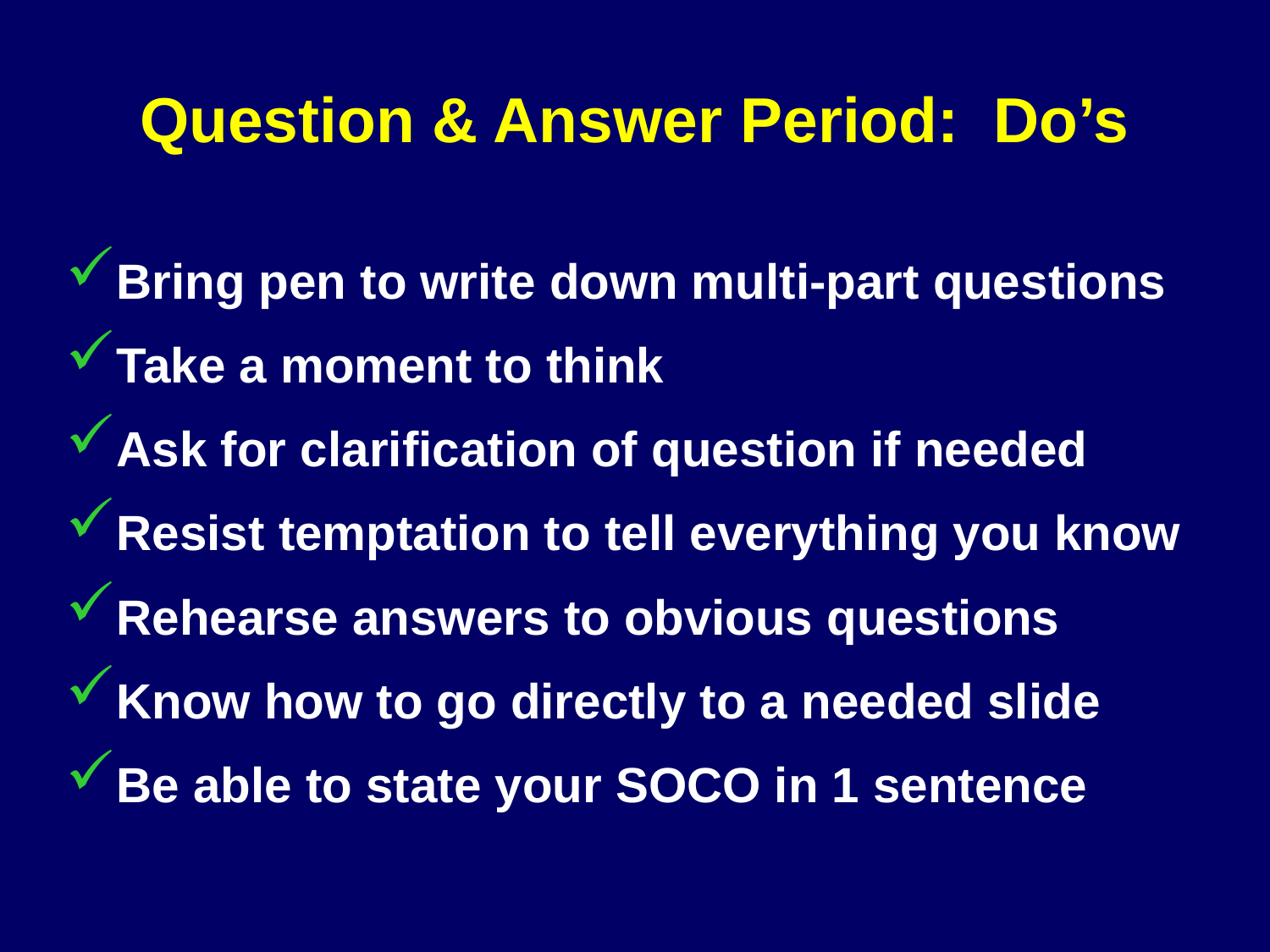

# Question & Answer Period:  Do’s
Bring pen to write down multi-part questions
Take a moment to think
Ask for clarification of question if needed
Resist temptation to tell everything you know
Rehearse answers to obvious questions
Know how to go directly to a needed slide
Be able to state your SOCO in 1 sentence